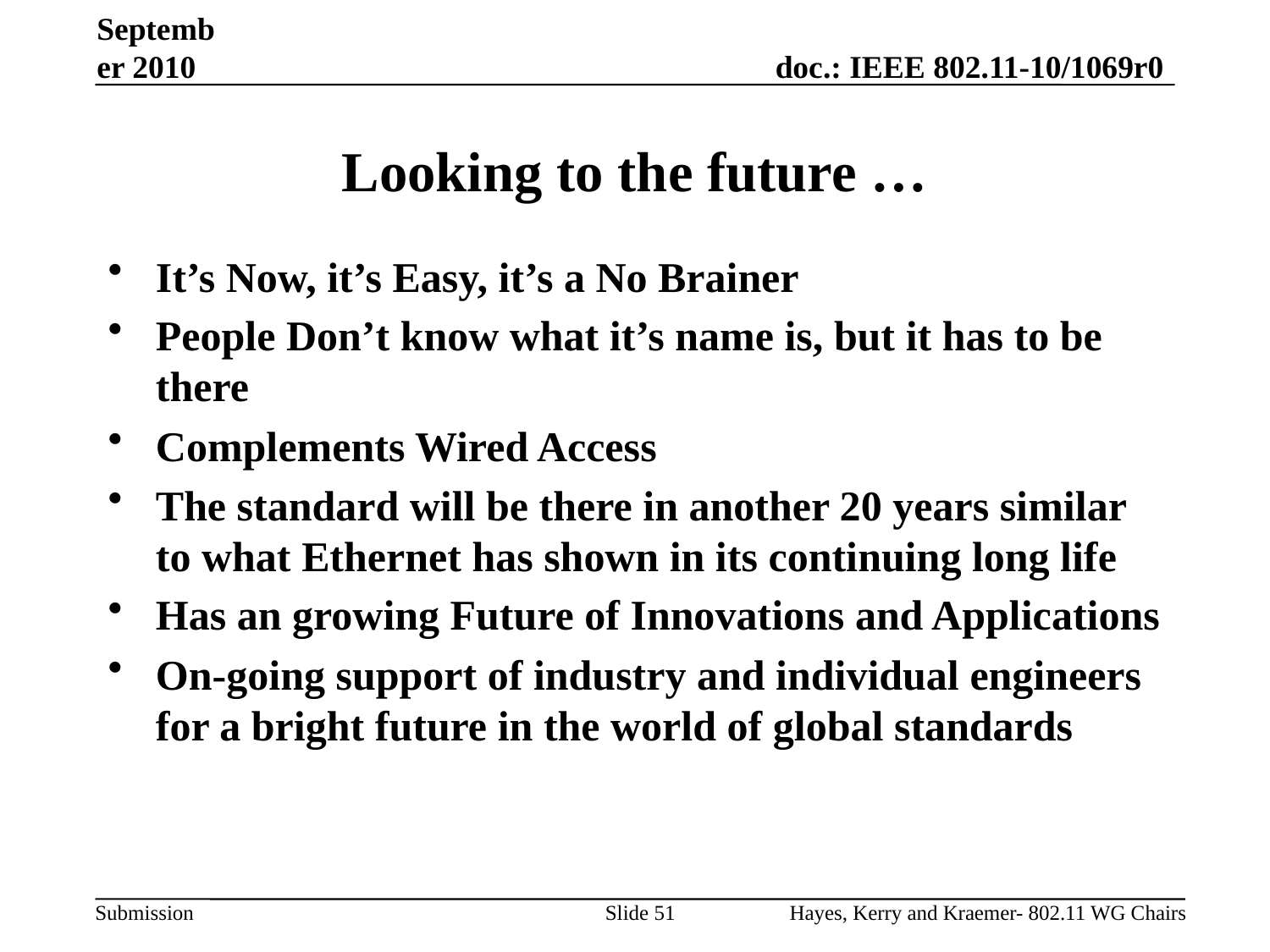

September 2010
# Looking to the future …
It’s Now, it’s Easy, it’s a No Brainer
People Don’t know what it’s name is, but it has to be there
Complements Wired Access
The standard will be there in another 20 years similar to what Ethernet has shown in its continuing long life
Has an growing Future of Innovations and Applications
On-going support of industry and individual engineers for a bright future in the world of global standards

Slide 51
Hayes, Kerry and Kraemer- 802.11 WG Chairs